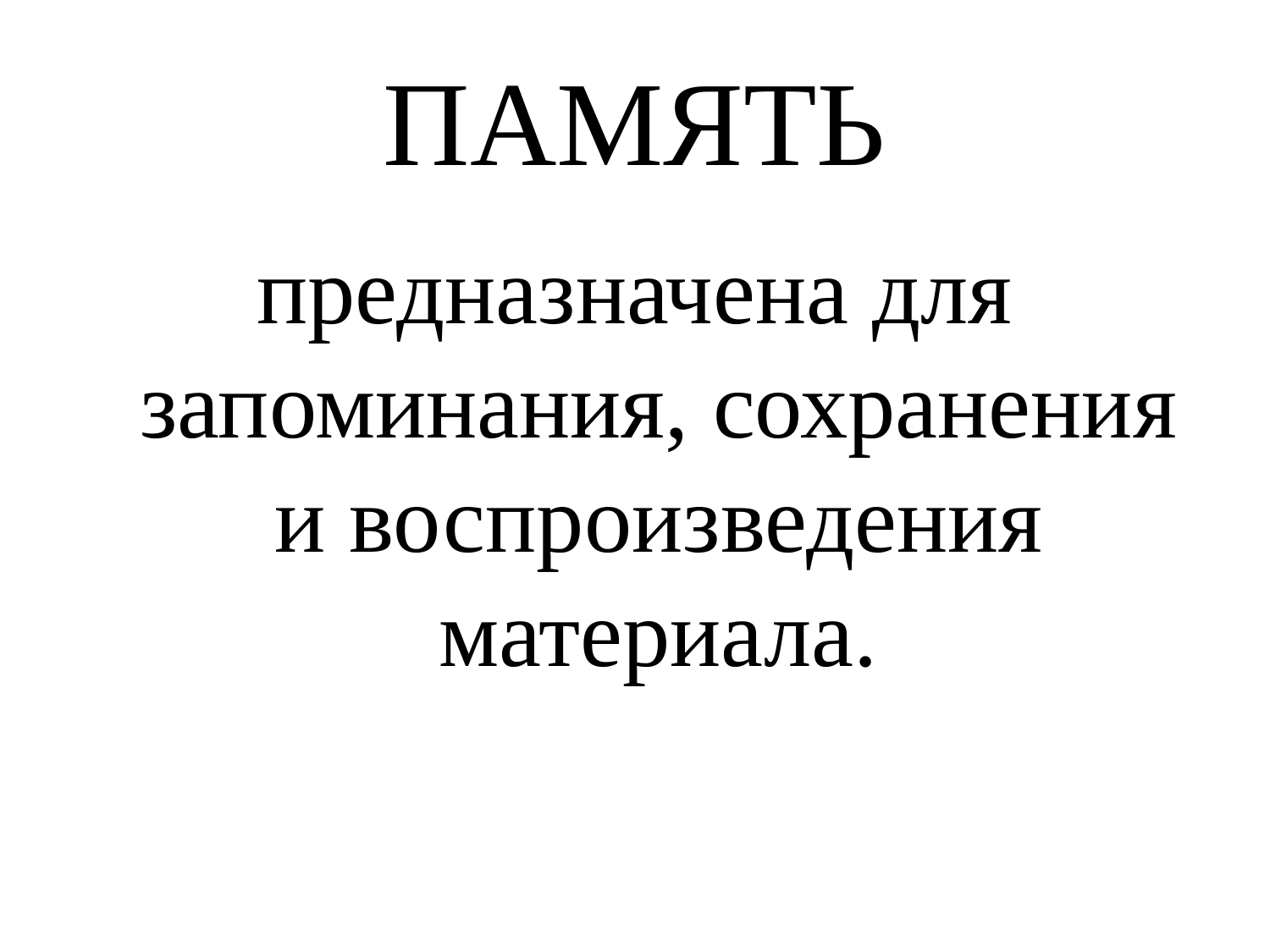

# ПАМЯТЬ
предназначена для запоминания, сохранения и воспроизведения материала.